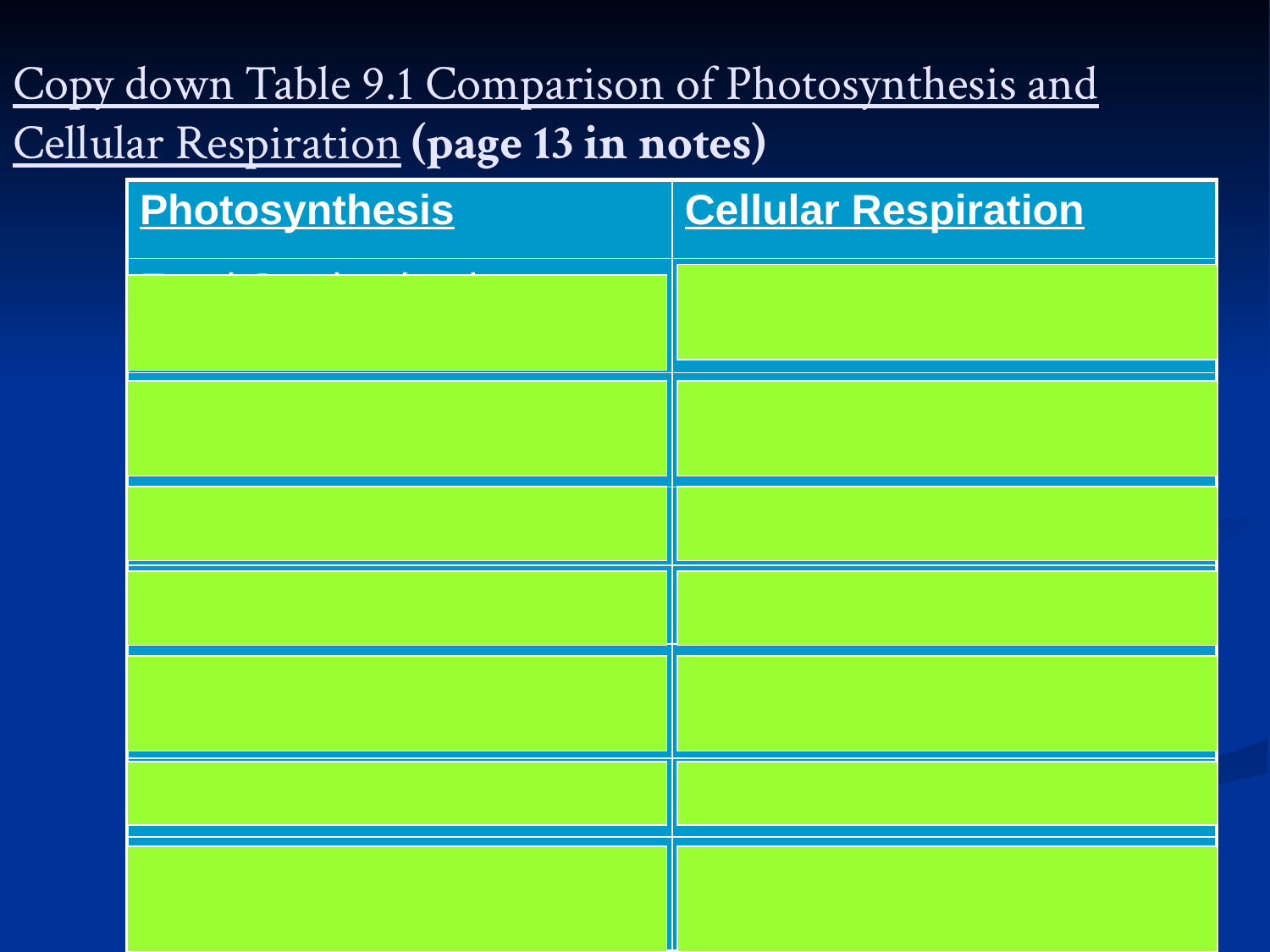

# Copy down Table 9.1 Comparison of Photosynthesis and Cellular Respiration (page 13 in notes)
| Photosynthesis | Cellular Respiration |
| --- | --- |
| Food Synthesized (glucose) | Food (glucose) broken down |
| Energy from sun stored in glucose | Energy of glucose released |
| Carbon dioxide taken in | Carbon dioxide given off |
| Oxygen given off | Oxygen taken in |
| Uses CO2 and H2O | Produces CO2 and H2O |
| Requires light | Does not require light |
| Occurs only in presence of chlorophyll | Occurs in heterotrophic, aerobic living cells |